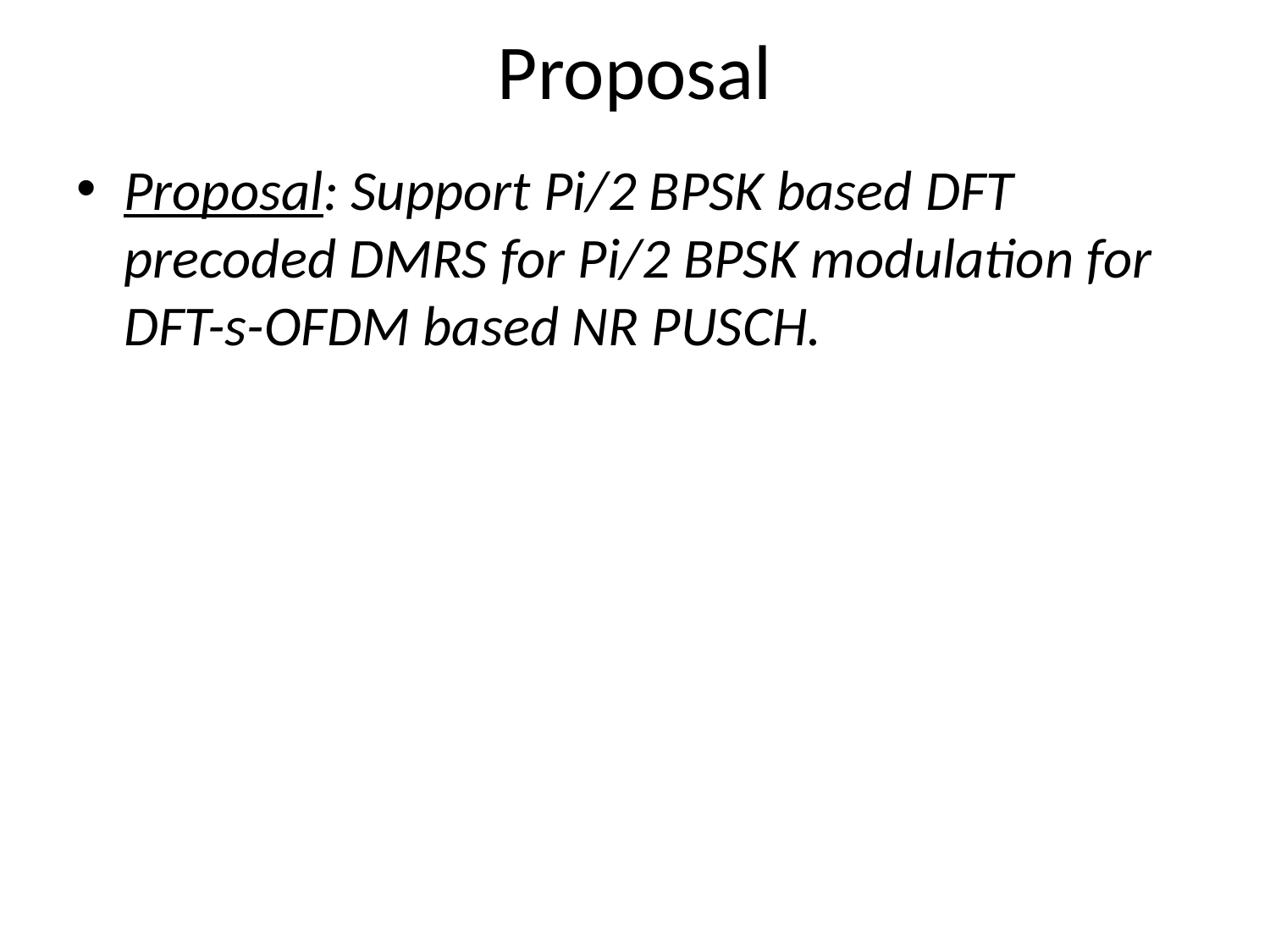

# Proposal
Proposal: Support Pi/2 BPSK based DFT precoded DMRS for Pi/2 BPSK modulation for DFT-s-OFDM based NR PUSCH.